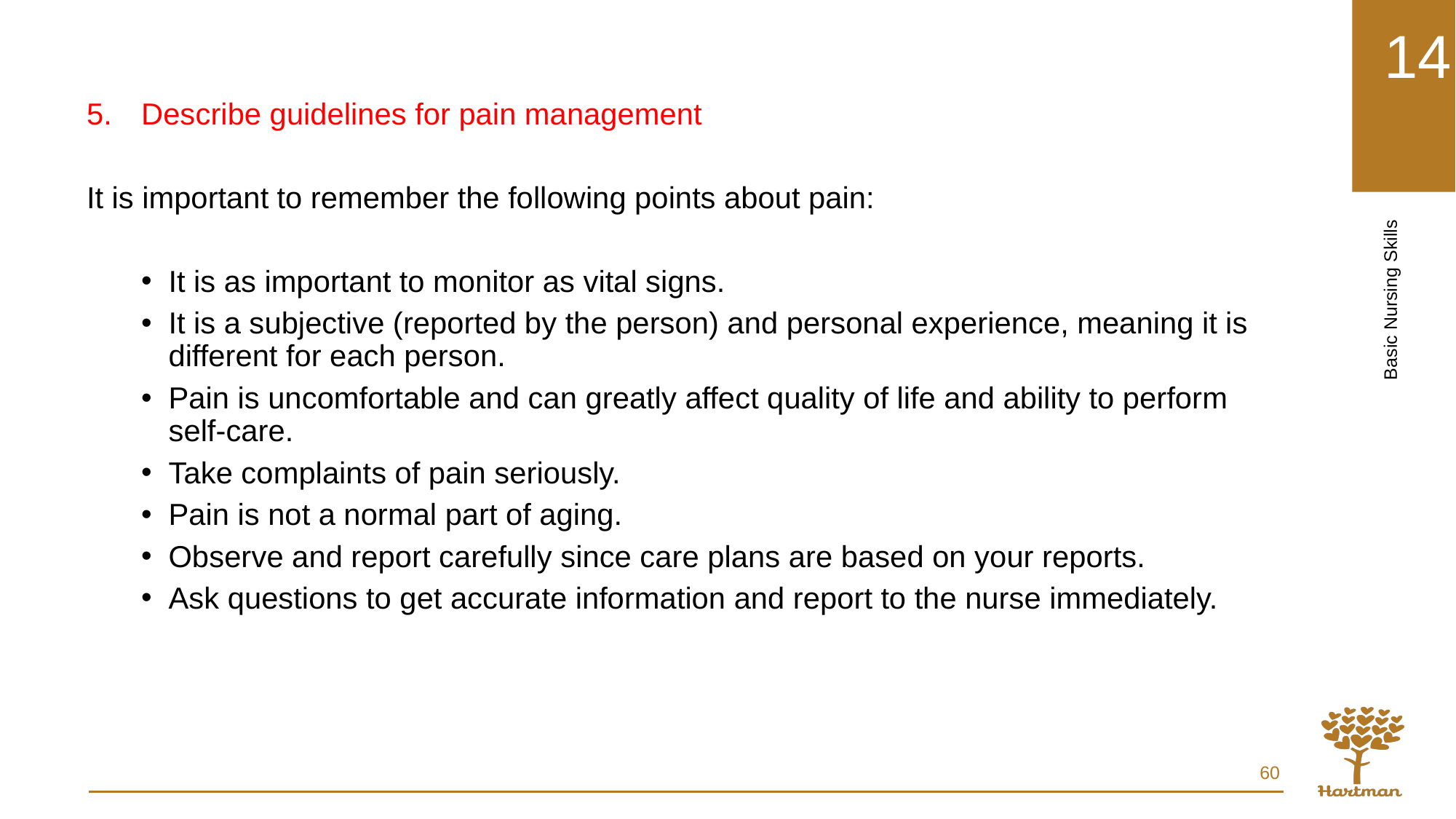

Describe guidelines for pain management

It is important to remember the following points about pain:

It is as important to monitor as vital signs.
It is a subjective (reported by the person) and personal experience, meaning it is different for each person.
Pain is uncomfortable and can greatly affect quality of life and ability to perform self-care.
Take complaints of pain seriously.
Pain is not a normal part of aging.
Observe and report carefully since care plans are based on your reports.
Ask questions to get accurate information and report to the nurse immediately.

60